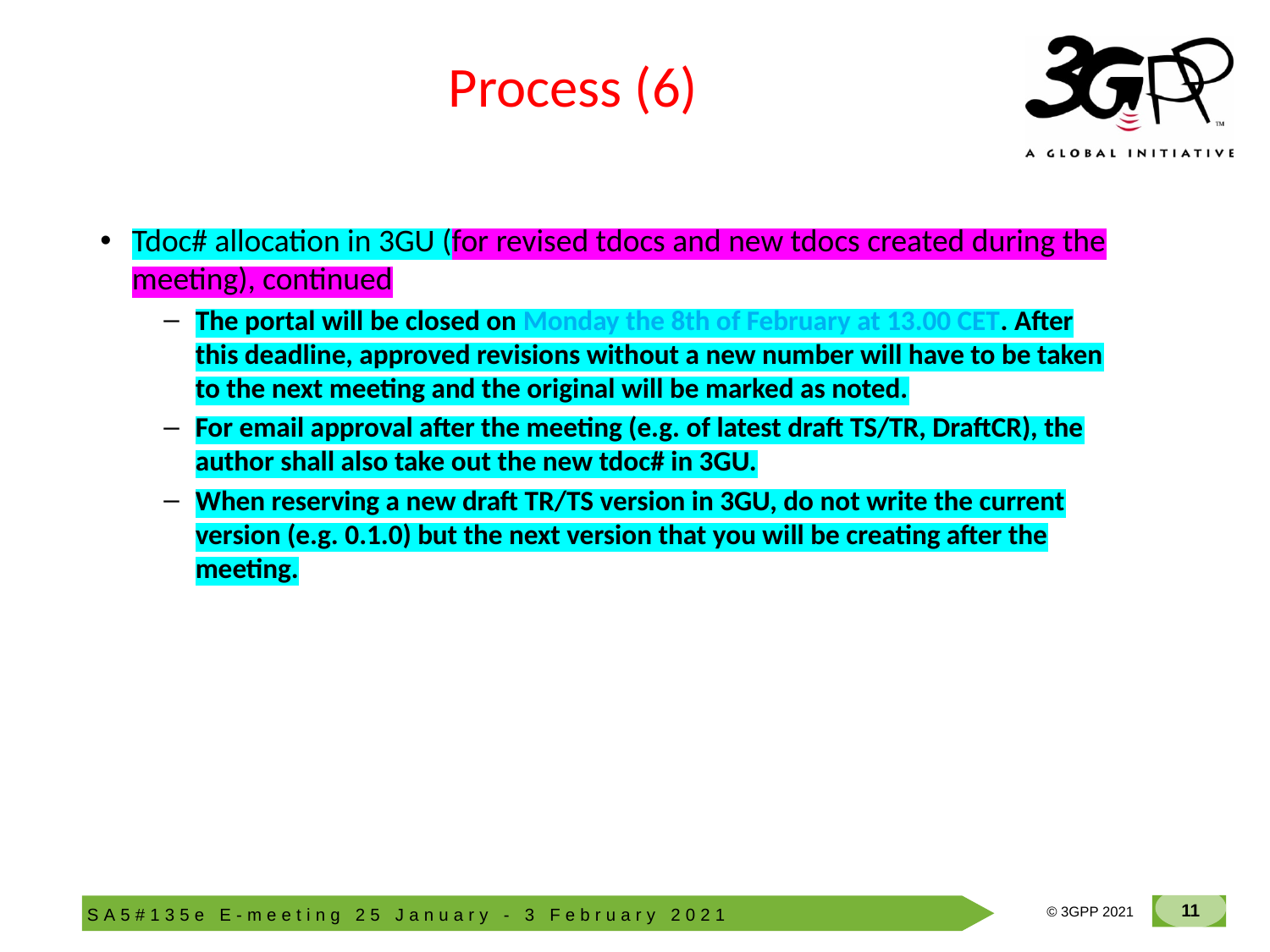

# Process (6)
Tdoc# allocation in 3GU (for revised tdocs and new tdocs created during the meeting), continued
The portal will be closed on Monday the 8th of February at 13.00 CET. After this deadline, approved revisions without a new number will have to be taken to the next meeting and the original will be marked as noted.
For email approval after the meeting (e.g. of latest draft TS/TR, DraftCR), the author shall also take out the new tdoc# in 3GU.
When reserving a new draft TR/TS version in 3GU, do not write the current version (e.g. 0.1.0) but the next version that you will be creating after the meeting.